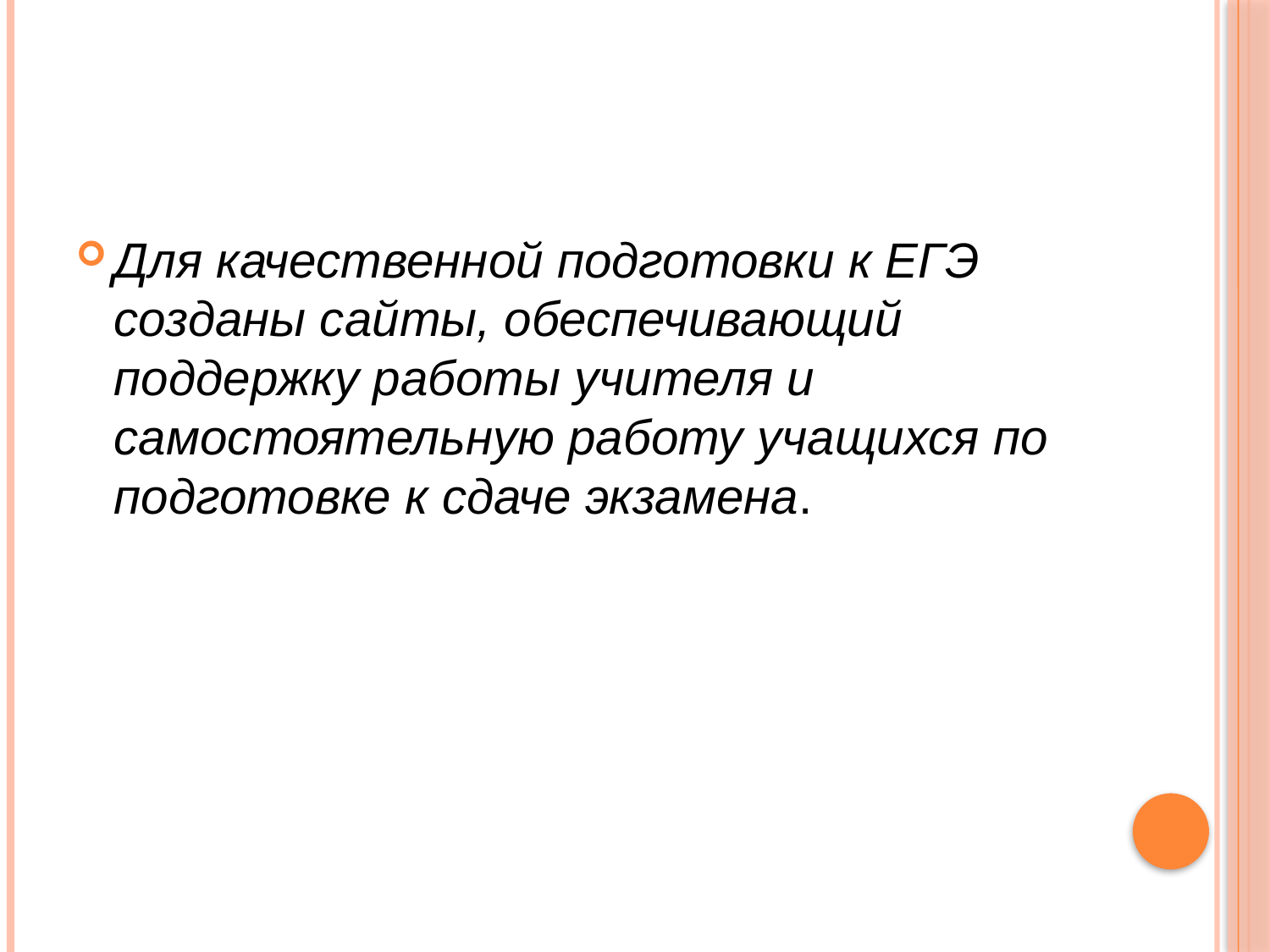

#
Для качественной подготовки к ЕГЭ созданы сайты, обеспечивающий  поддержку работы учителя и самостоятельную работу учащихся по подготовке к сдаче экзамена.